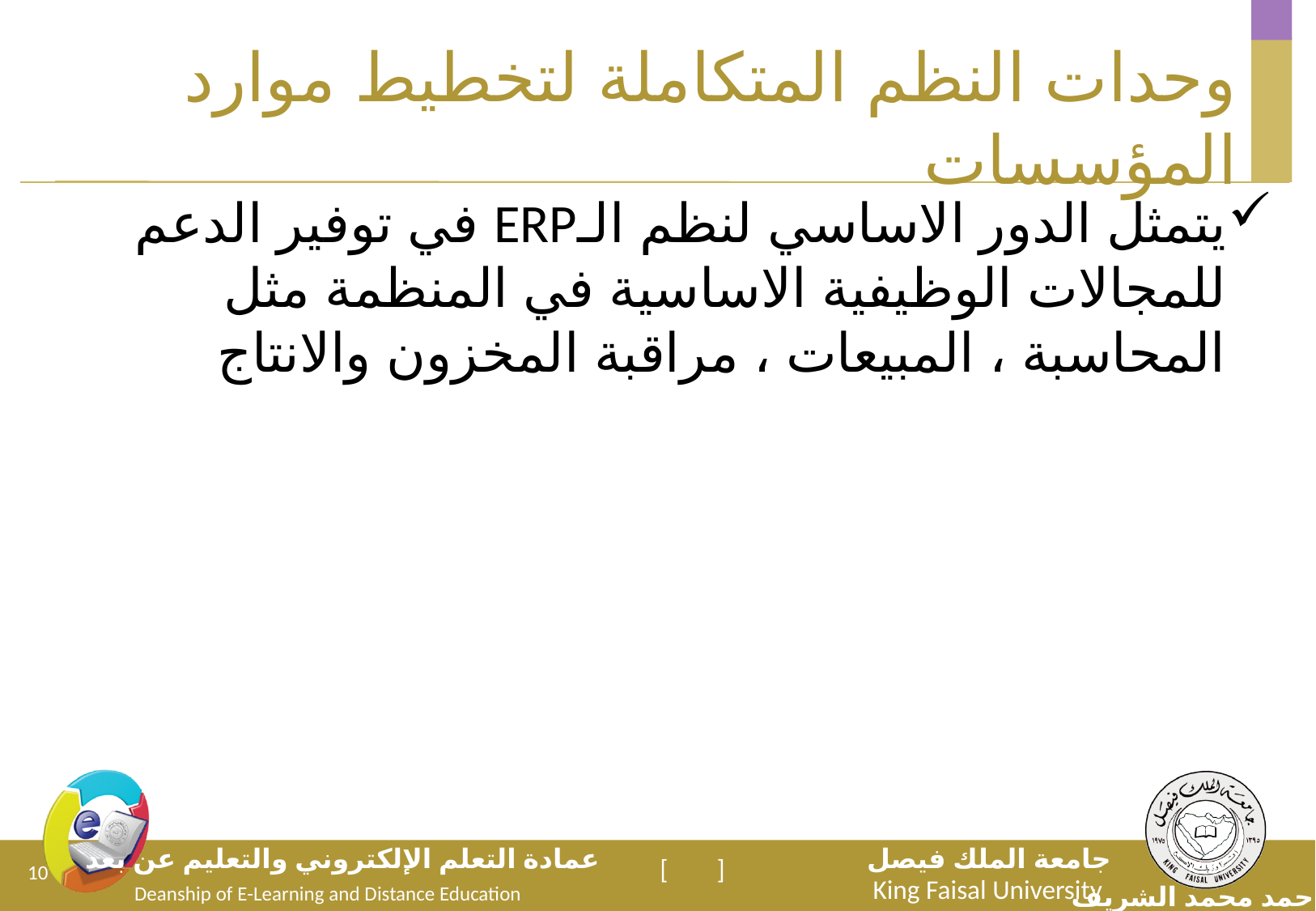

# وحدات النظم المتكاملة لتخطيط موارد المؤسسات
يتمثل الدور الاساسي لنظم الـERP في توفير الدعم للمجالات الوظيفية الاساسية في المنظمة مثل المحاسبة ، المبيعات ، مراقبة المخزون والانتاج

10